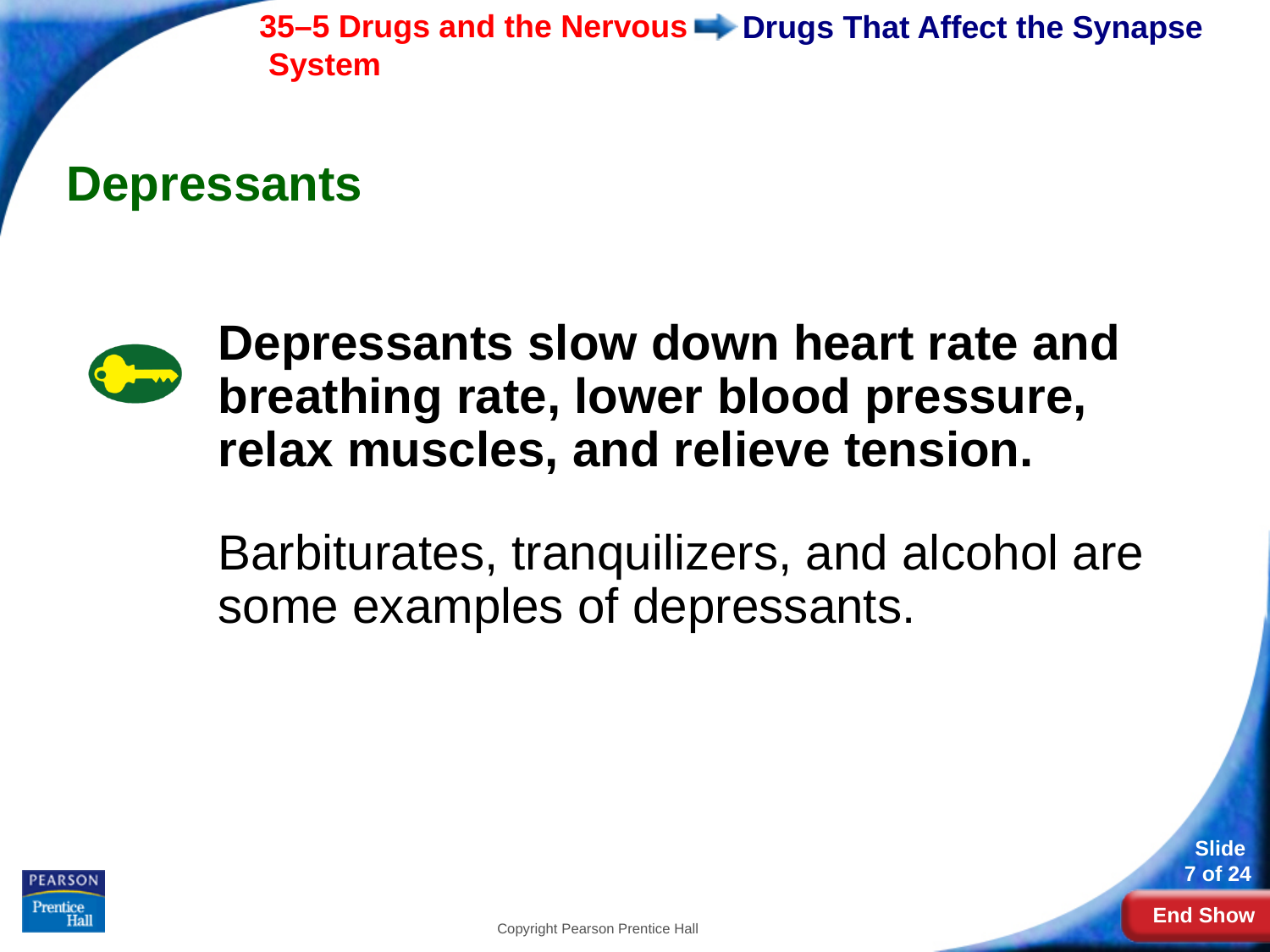

# Drugs That Affect the Synapse
Depressants
Depressants slow down heart rate and breathing rate, lower blood pressure, relax muscles, and relieve tension.
Barbiturates, tranquilizers, and alcohol are some examples of depressants.
Copyright Pearson Prentice Hall